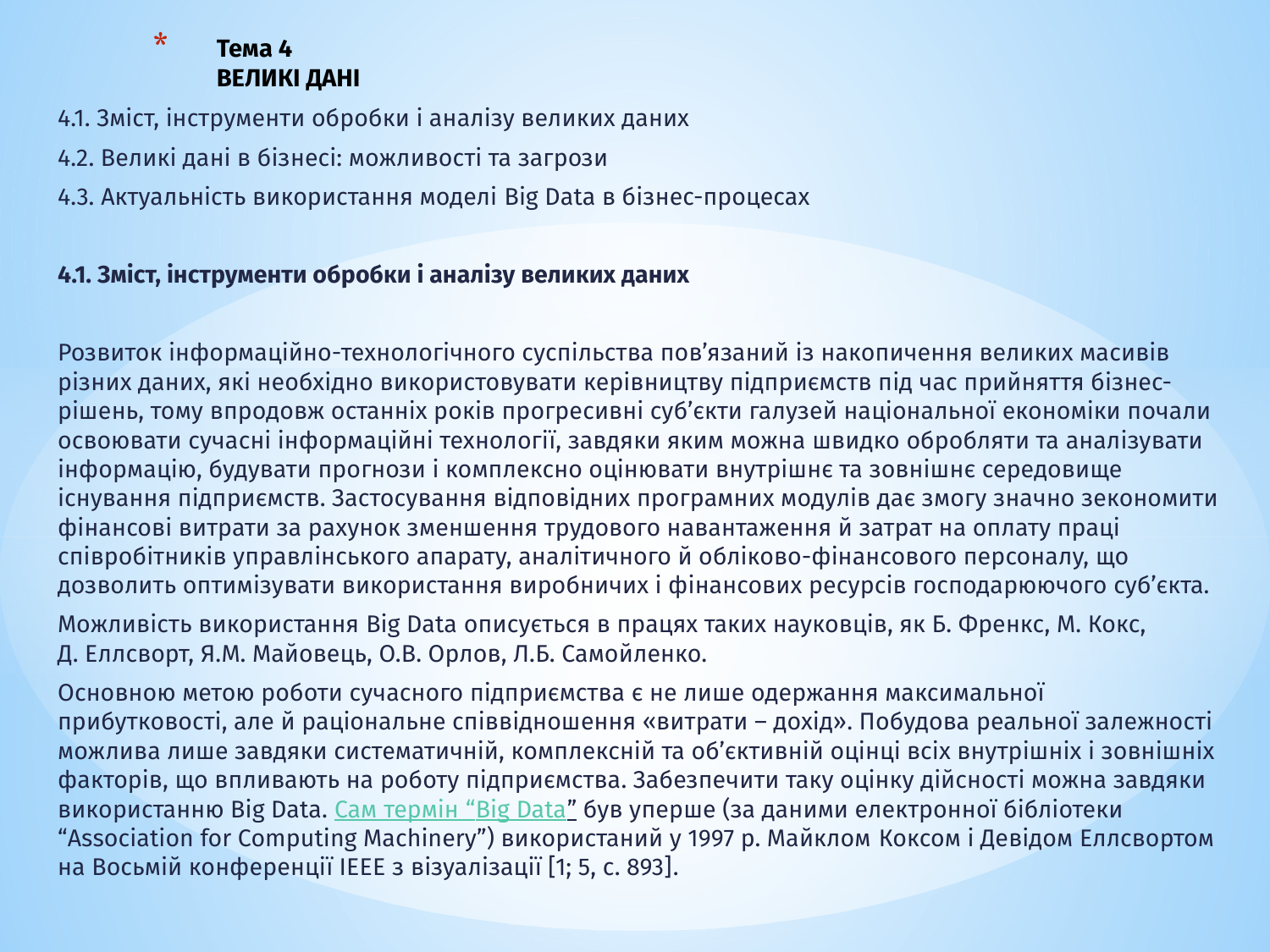

# Тема 4 ВЕЛИКІ ДАНІ
4.1. Зміст, інструменти обробки і аналізу великих даних
4.2. Великі дані в бізнесі: можливості та загрози
4.3. Актуальність використання моделі Big Data в бізнес-процесах

4.1. Зміст, інструменти обробки і аналізу великих даних

Розвиток інформаційно-технологічного суспільства пов’язаний із накопичення великих масивів різних даних, які необхідно використовувати керівництву підприємств під час прийняття бізнес-рішень, тому впродовж останніх років прогресивні суб’єкти галузей національної економіки почали освоювати сучасні інформаційні технології, завдяки яким можна швидко обробляти та аналізувати інформацію, будувати прогнози і комплексно оцінювати внутрішнє та зовнішнє середовище існування підприємств. Застосування відповідних програмних модулів дає змогу значно зекономити фінансові витрати за рахунок зменшення трудового навантаження й затрат на оплату праці співробітників управлінського апарату, аналітичного й обліково-фінансового персоналу, що дозволить оптимізувати використання виробничих і фінансових ресурсів господарюючого суб’єкта.
Можливість використання Big Data описується в працях таких науковців, як Б. Френкс, М. Кокс, Д. Еллсворт, Я.М. Майовець, О.В. Орлов, Л.Б. Самойленко.
Основною метою роботи сучасного підприємства є не лише одержання максимальної прибутковості, але й раціональне співвідношення «витрати – дохід». Побудова реальної залежності можлива лише завдяки систематичній, комплексній та об’єктивній оцінці всіх внутрішніх і зовнішніх факторів, що впливають на роботу підприємства. Забезпечити таку оцінку дійсності можна завдяки використанню Big Data. Сам термін “Big Data” був уперше (за даними електронної бібліотеки “Association for Computing Machinery”) використаний у 1997 р. Майклом Коксом і Девідом Еллсвортом на Восьмій конференції IEEE з візуалізації [1; 5, с. 893].